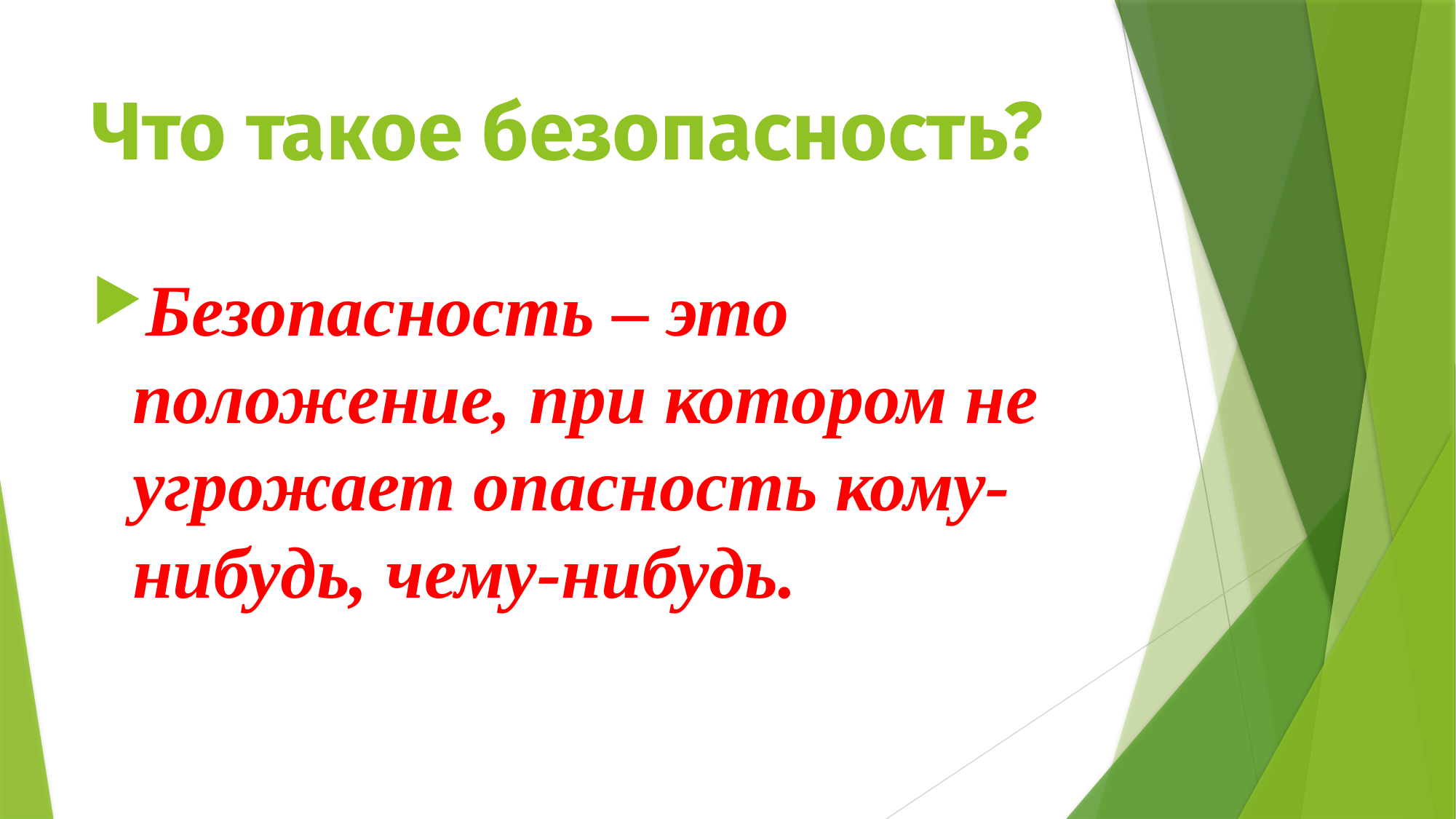

# Что такое безопасность?
Безопасность – это положение, при котором не угрожает опасность кому-нибудь, чему-нибудь.